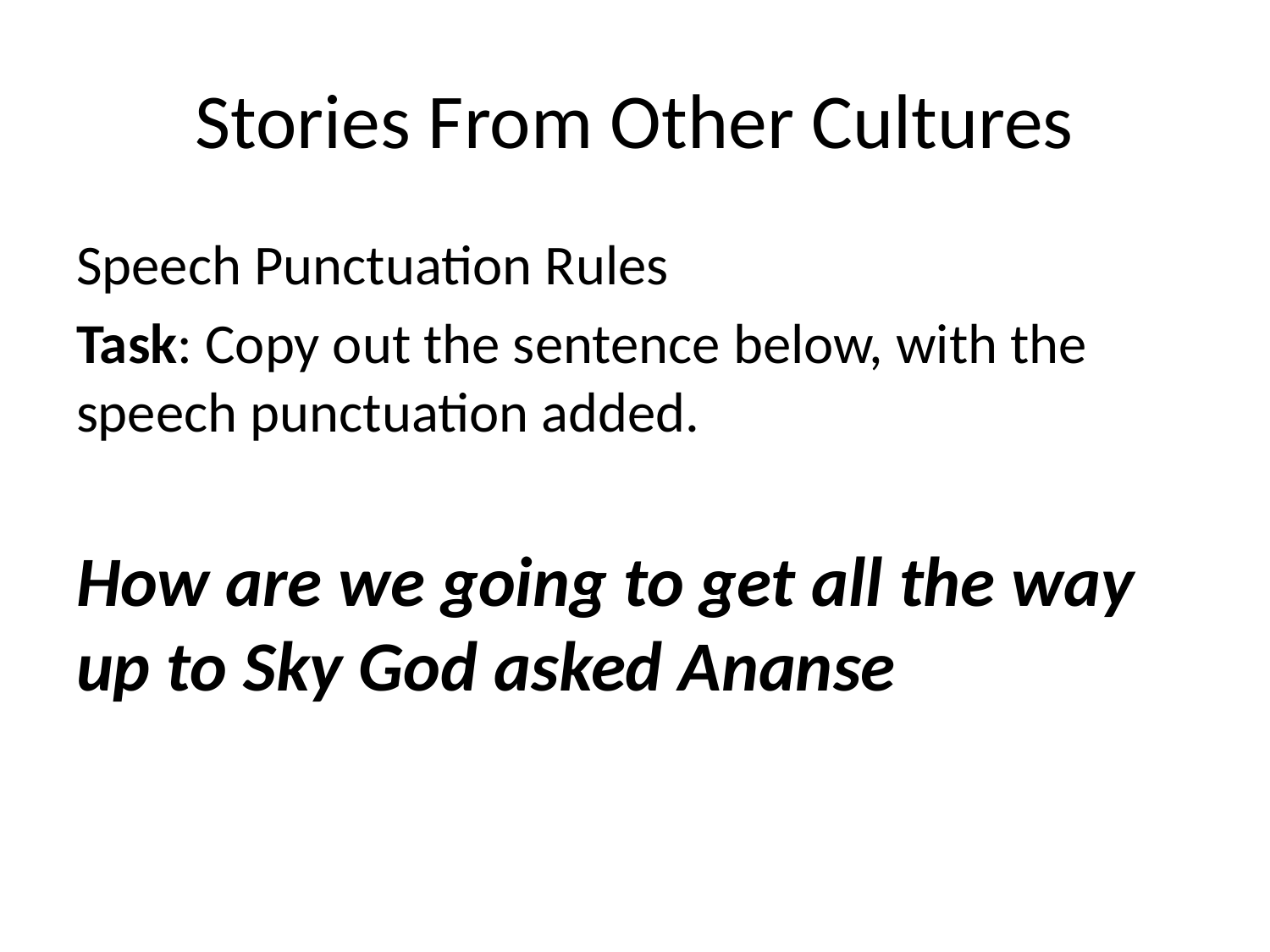

# Stories From Other Cultures
Speech Punctuation Rules
Task: Copy out the sentence below, with the speech punctuation added.

How are we going to get all the way up to Sky God asked Ananse